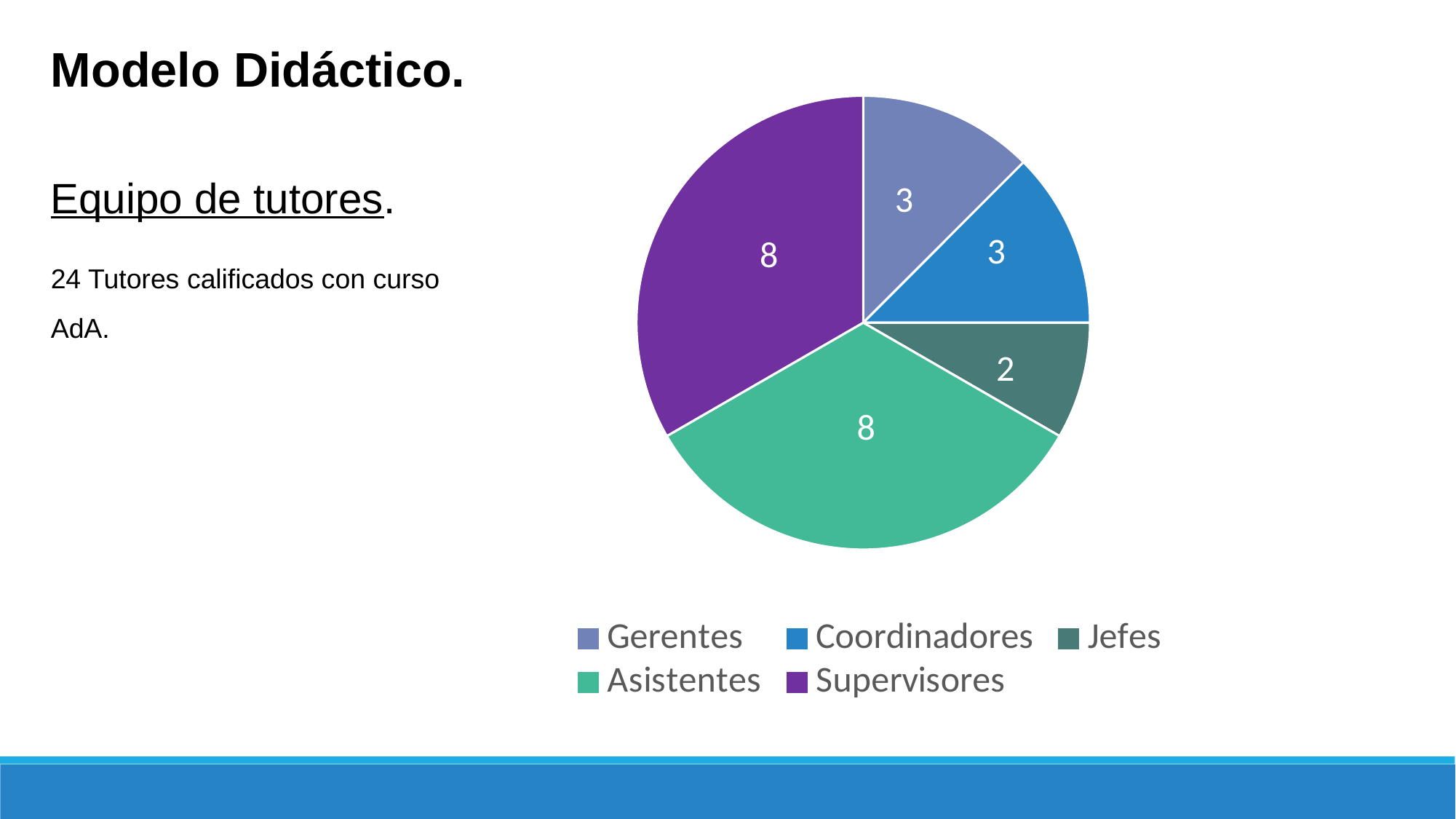

Modelo Didáctico.

### Chart

| Category |  |
|---|---|
| Gerentes | 3.0 |
| Coordinadores | 3.0 |
| Jefes | 2.0 |
| Asistentes | 8.0 |
| Supervisores | 8.0 |
Equipo de tutores.
24 Tutores calificados con curso AdA.